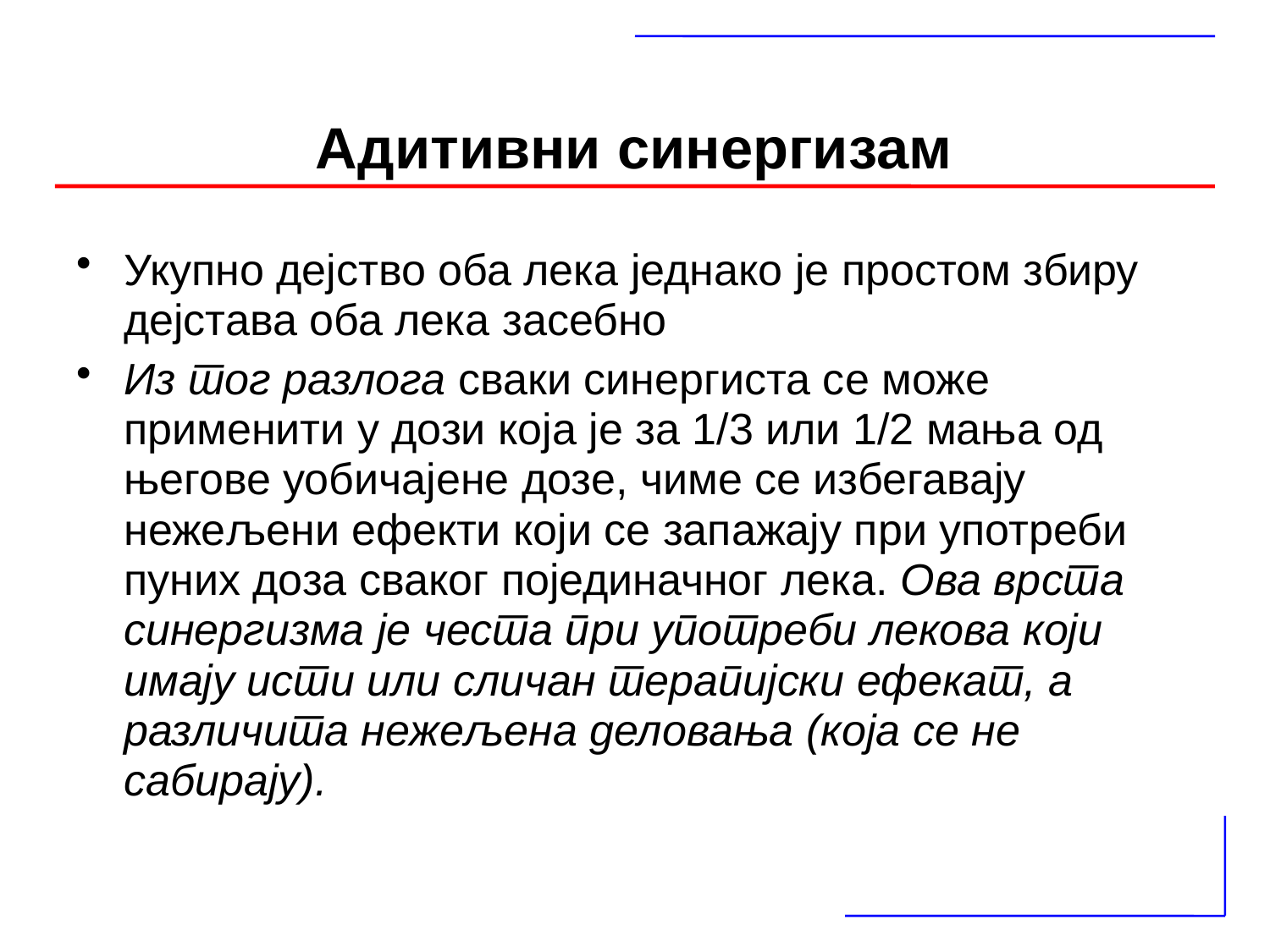

# Адитивни синергизам
Укупно дејство оба лека једнако је простом збиру дејстава оба лека засебно
Из тог разлога сваки синергиста се може применити у дози која је за 1/3 или 1/2 мања од његове уобичајене дозе, чиме се избегавају нежељени ефекти који се запажају при употреби пуних доза сваког појединачног лека. Ова врста синергизма је честа при употреби лекова који имају исти или сличан терапијски ефекат, а различита нежељена деловања (која се не сабирају).